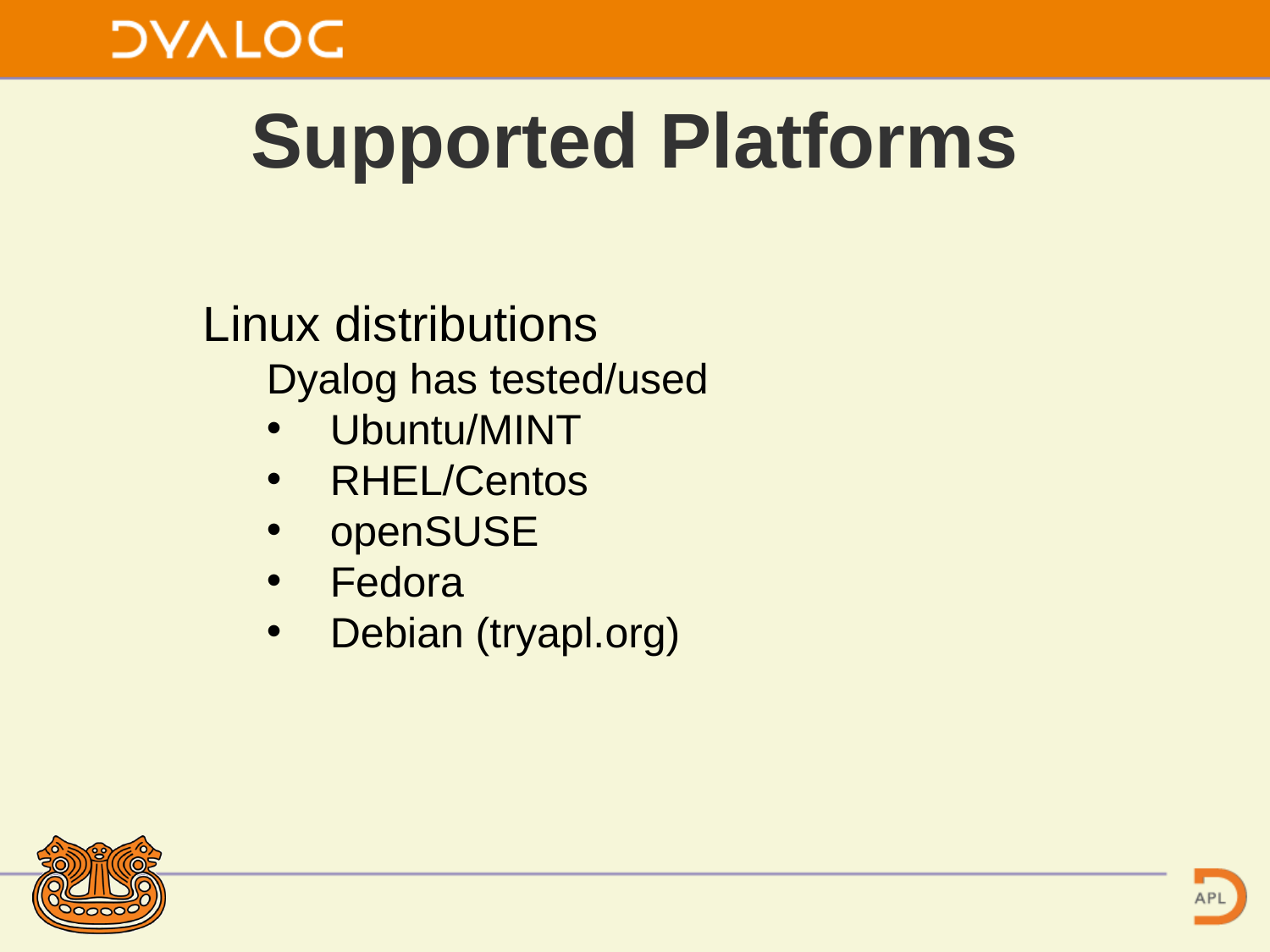

# Supported Platforms
Linux distributions
Dyalog has tested/used
Ubuntu/MINT
RHEL/Centos
openSUSE
Fedora
Debian (tryapl.org)